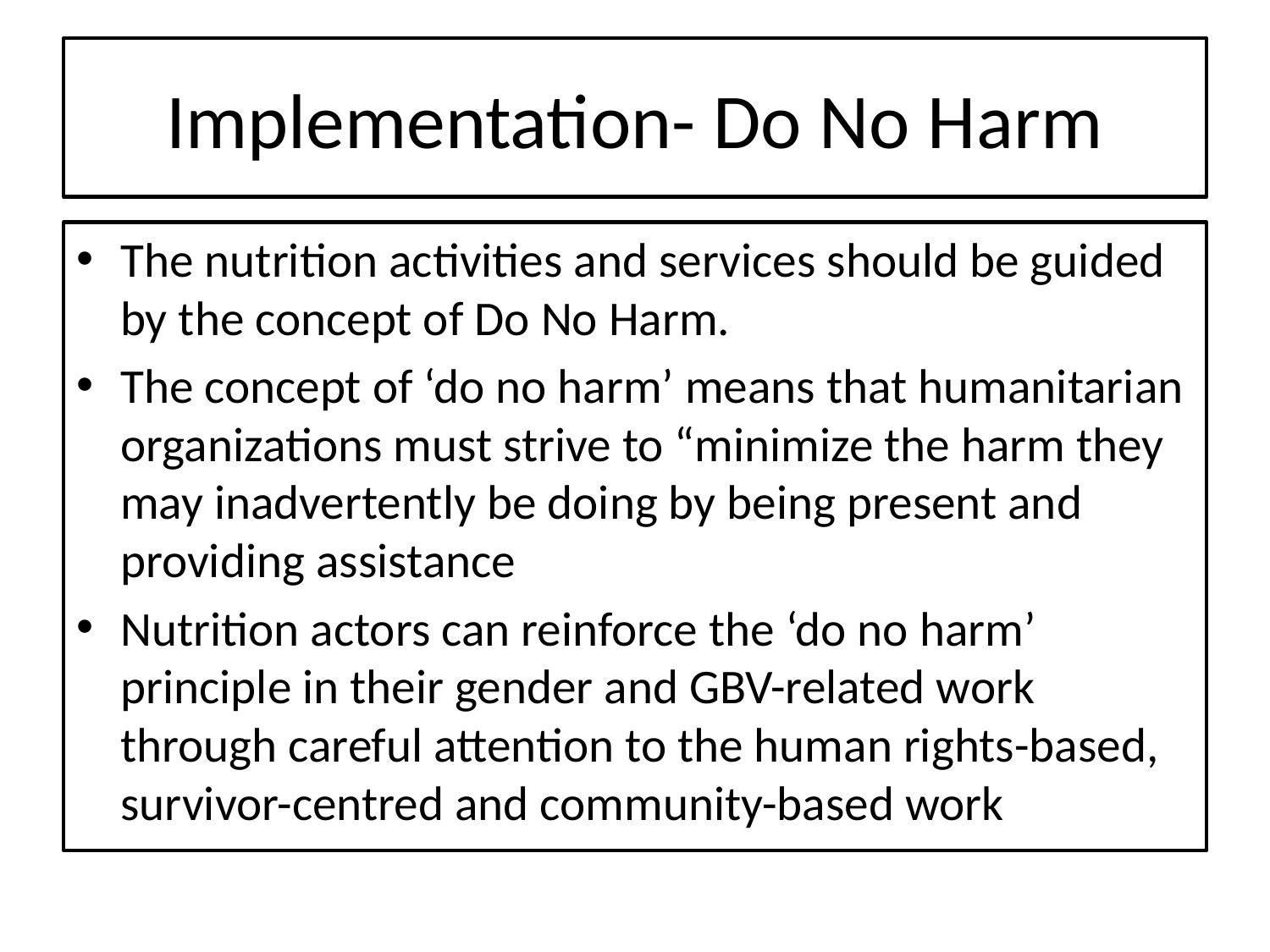

# Implementation- Do No Harm
The nutrition activities and services should be guided by the concept of Do No Harm.
The concept of ‘do no harm’ means that humanitarian organizations must strive to “minimize the harm they may inadvertently be doing by being present and providing assistance
Nutrition actors can reinforce the ‘do no harm’ principle in their gender and GBV-related work through careful attention to the human rights-based, survivor-centred and community-based work